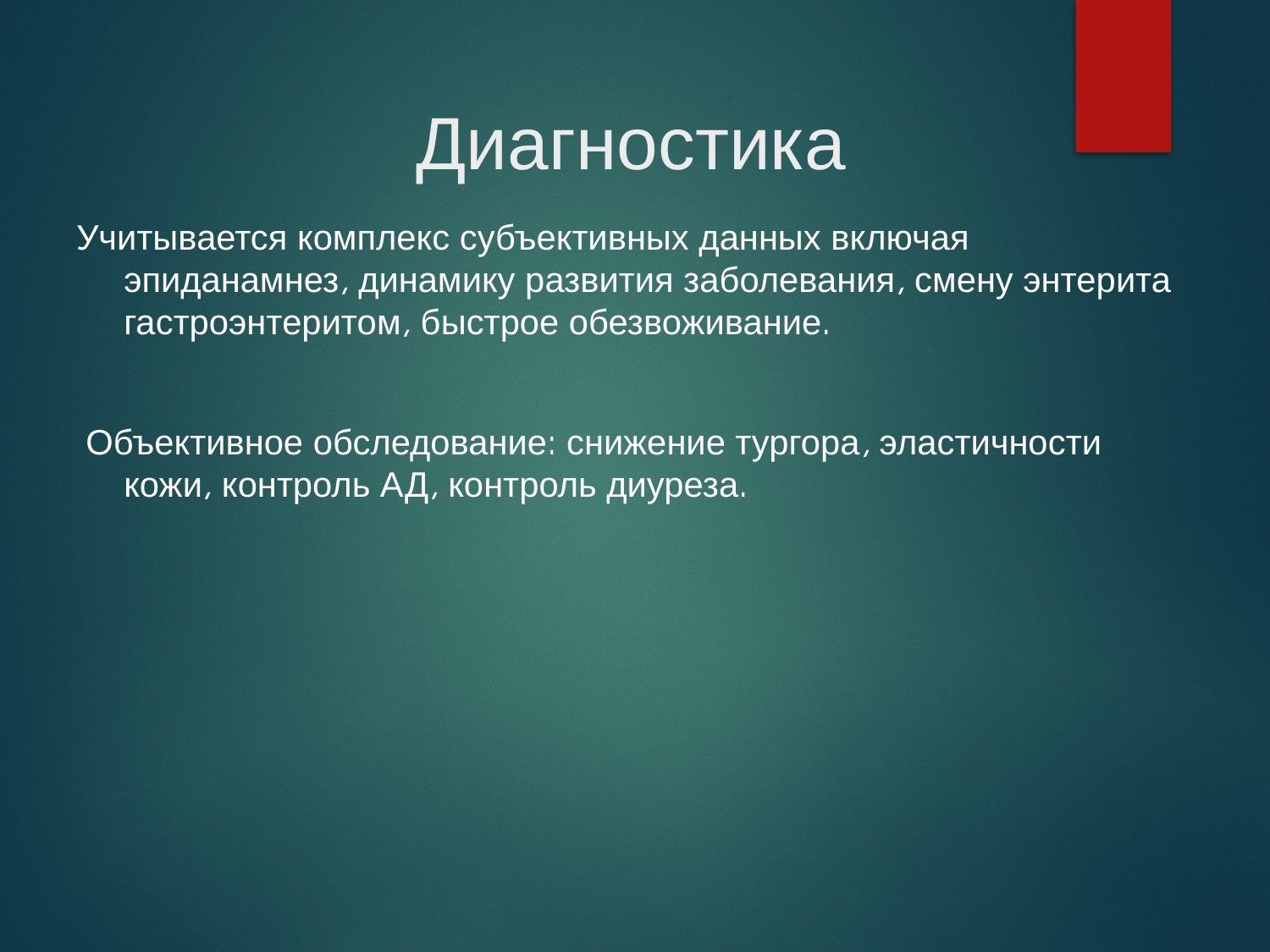

# Диагностика
Учитывается комплекс субъективных данных включая эпиданамнез, динамику развития заболевания, смену энтерита гастроэнтеритом, быстрое обезвоживание.

 Объективное обследование: снижение тургора, эластичности кожи, контроль АД, контроль диуреза.